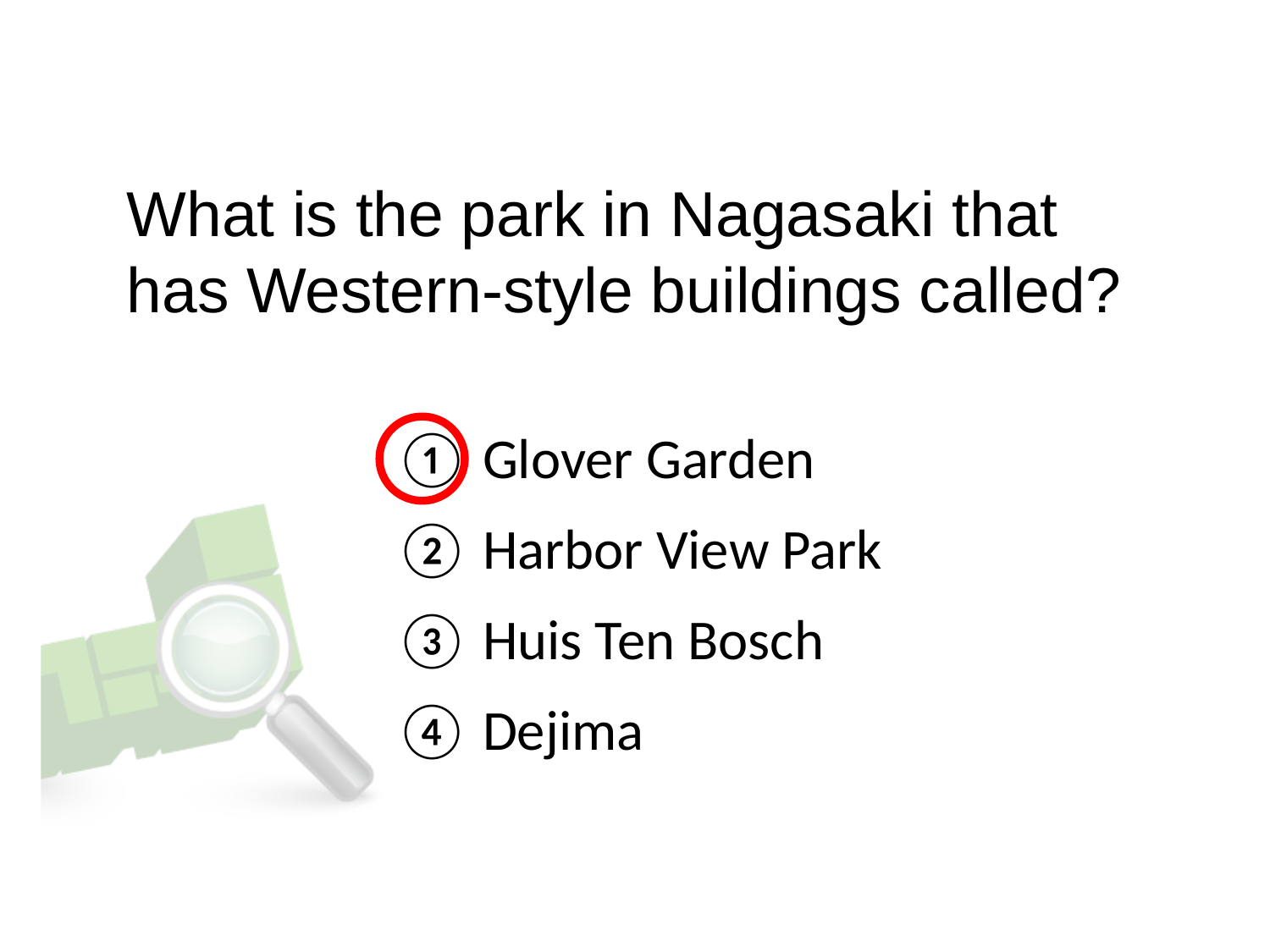

What is the park in Nagasaki that has Western-style buildings called?
① Glover Garden
② Harbor View Park
③ Huis Ten Bosch
④ Dejima